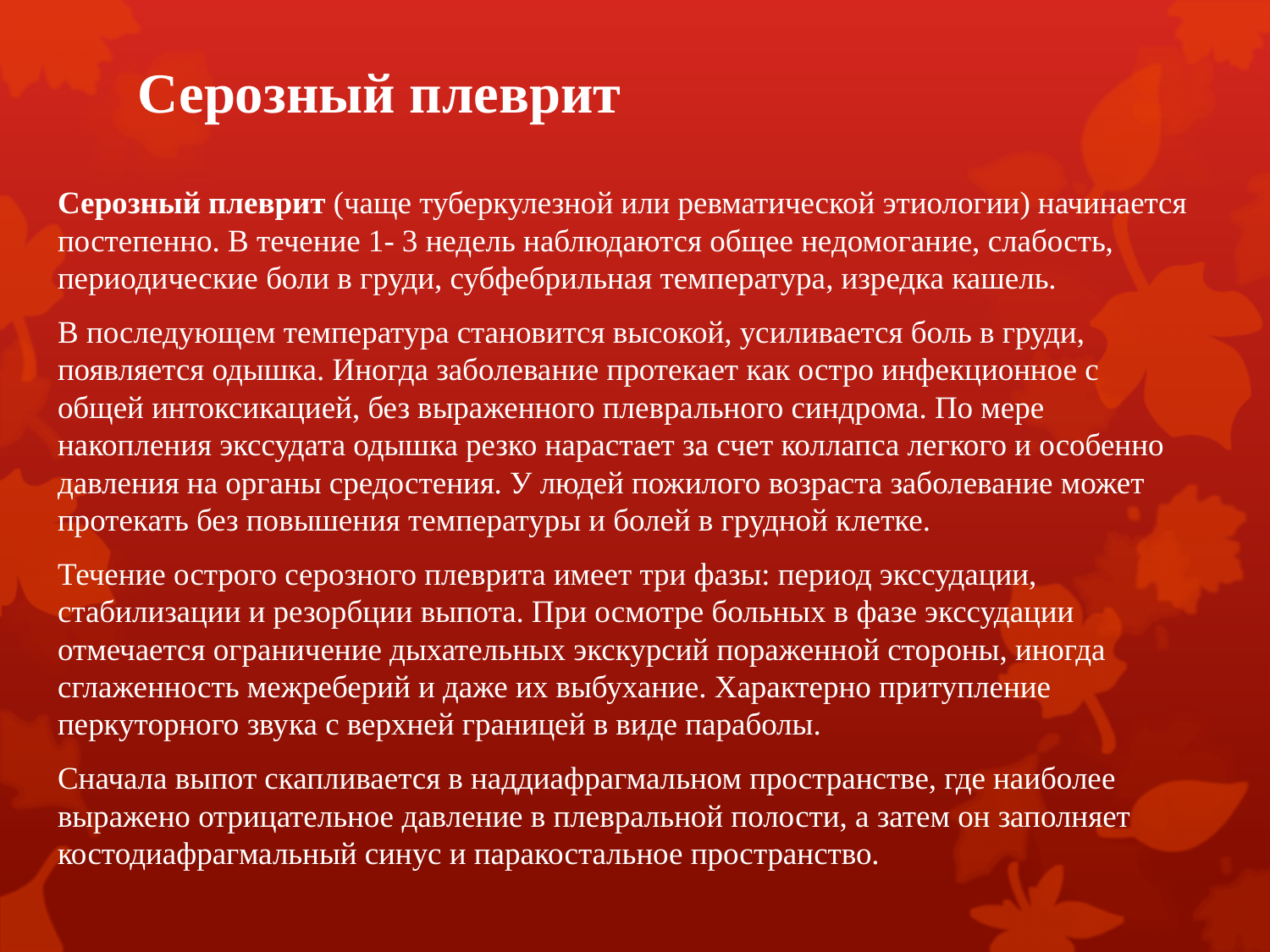

# Серозный плеврит
Серозный плеврит (чаще туберкулезной или ревматической этиологии) начинается постепенно. В течение 1- 3 недель наблюдаются общее недомогание, слабость, периодические боли в груди, субфебрильная температура, изредка кашель.
В последующем температура становится высокой, усиливается боль в груди, появляется одышка. Иногда заболевание протекает как остро инфекционное с общей интоксикацией, без выраженного плеврального синдрома. По мере накопления экссудата одышка резко нарастает за счет коллапса легкого и особенно давления на органы средостения. У людей пожилого возраста заболевание может протекать без повышения температуры и болей в грудной клетке.
Течение острого серозного плеврита имеет три фазы: период экссудации, стабилизации и резорбции выпота. При осмотре больных в фазе экссудации отмечается ограничение дыхательных экскурсий пораженной стороны, иногда сглаженность межреберий и даже их выбухание. Характерно притупление перкуторного звука с верхней границей в виде параболы.
Сначала выпот скапливается в наддиафрагмальном пространстве, где наиболее выражено отрицательное давление в плевральной полости, а затем он заполняет костодиафрагмальный синус и паракостальное пространство.